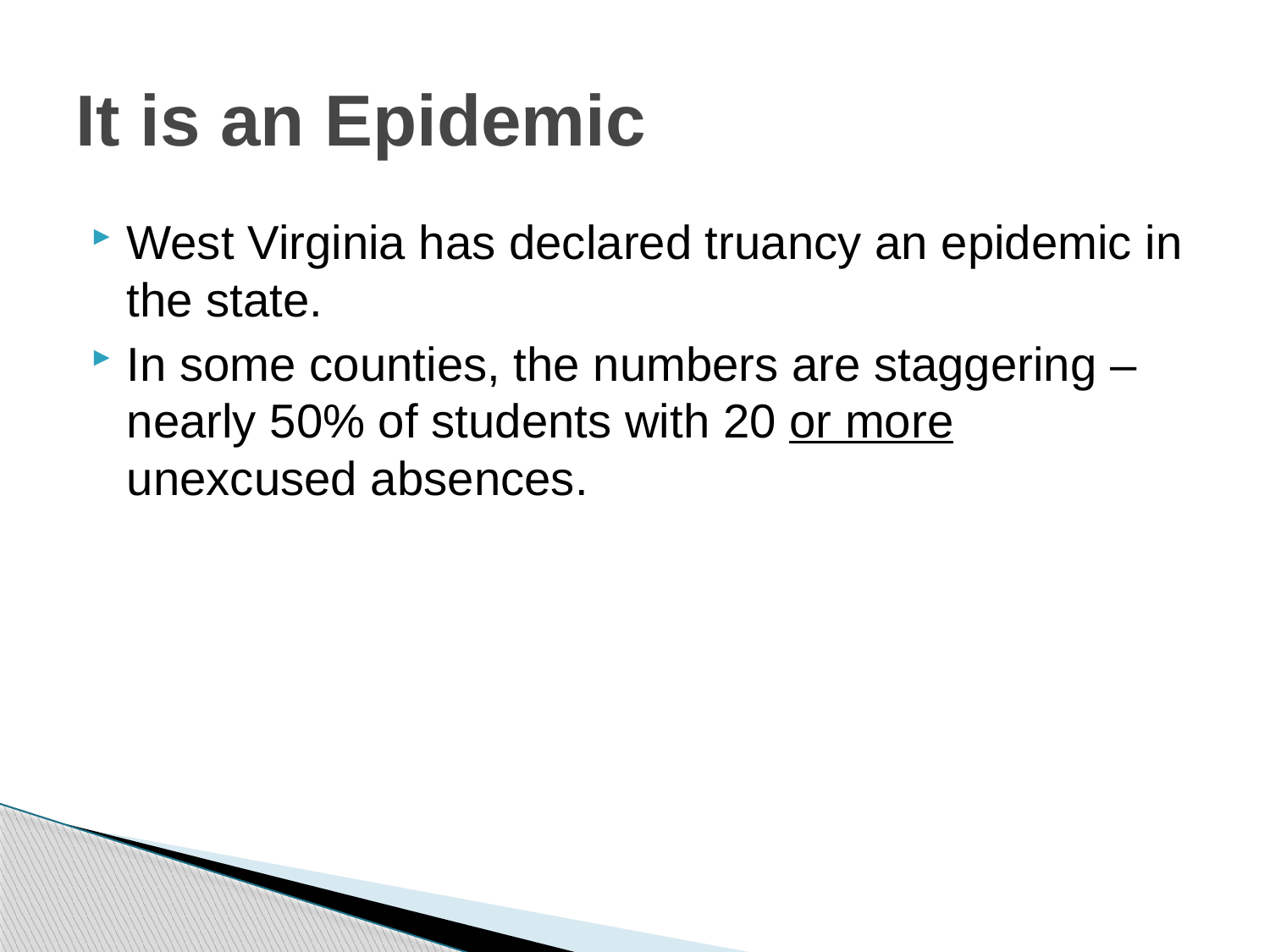

# It is an Epidemic
West Virginia has declared truancy an epidemic in the state.
In some counties, the numbers are staggering – nearly 50% of students with 20 or more unexcused absences.